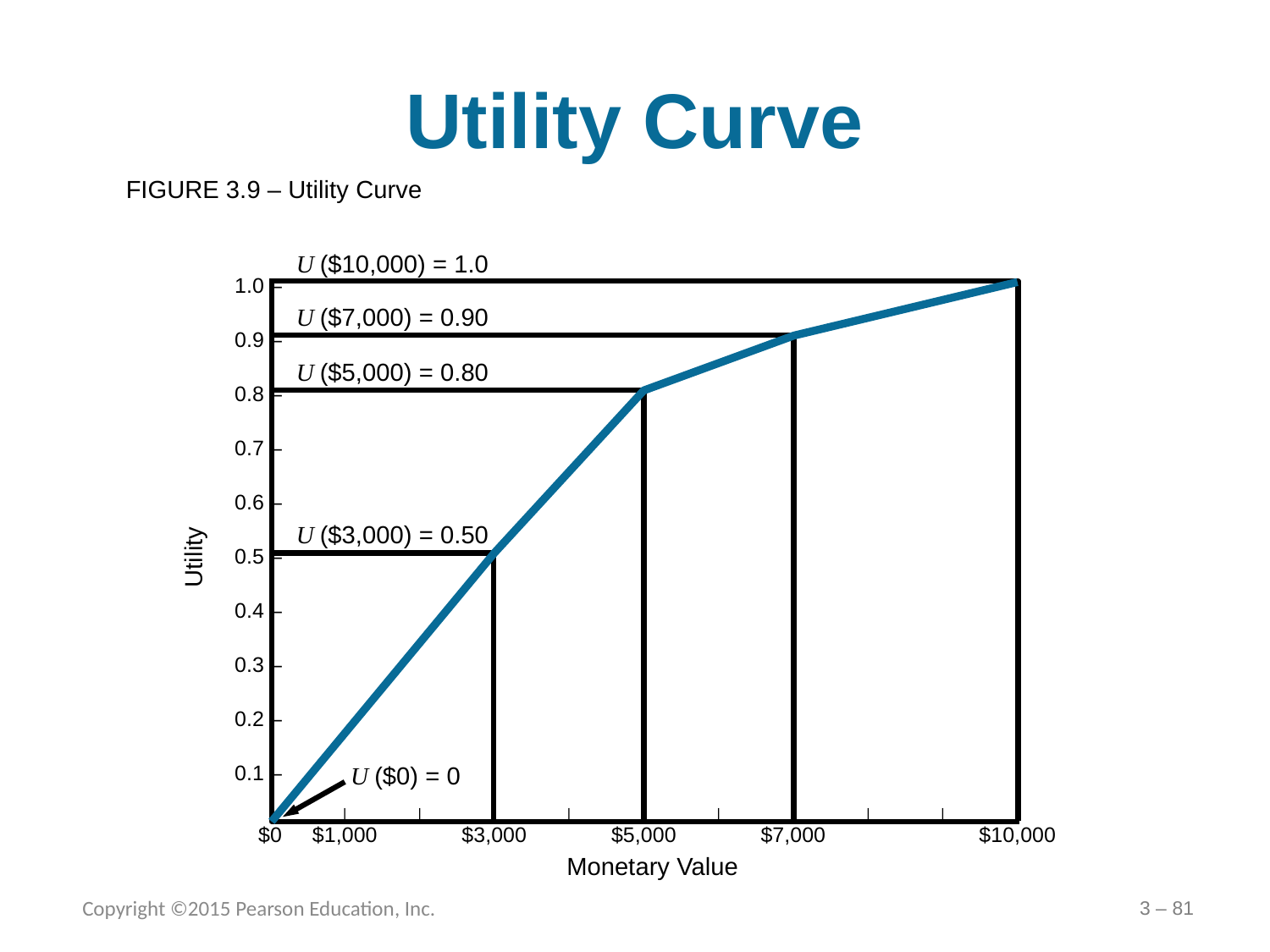

# Utility Curve
FIGURE 3.9 – Utility Curve
1.0 –
0.9 –
0.8 –
0.7 –
0.6 –
0.5 –
0.4 –
0.3 –
0.2 –
0.1 –

Utility
	|	|	|	|	|	|	|	|	|	|	|
	$0	$1,000		$3,000		$5,000		$7,000			$10,000
Monetary Value
U ($10,000) = 1.0

U ($7,000) = 0.90

U ($5,000) = 0.80

U ($3,000) = 0.50

U ($0) = 0

Copyright ©2015 Pearson Education, Inc.
3 – 81